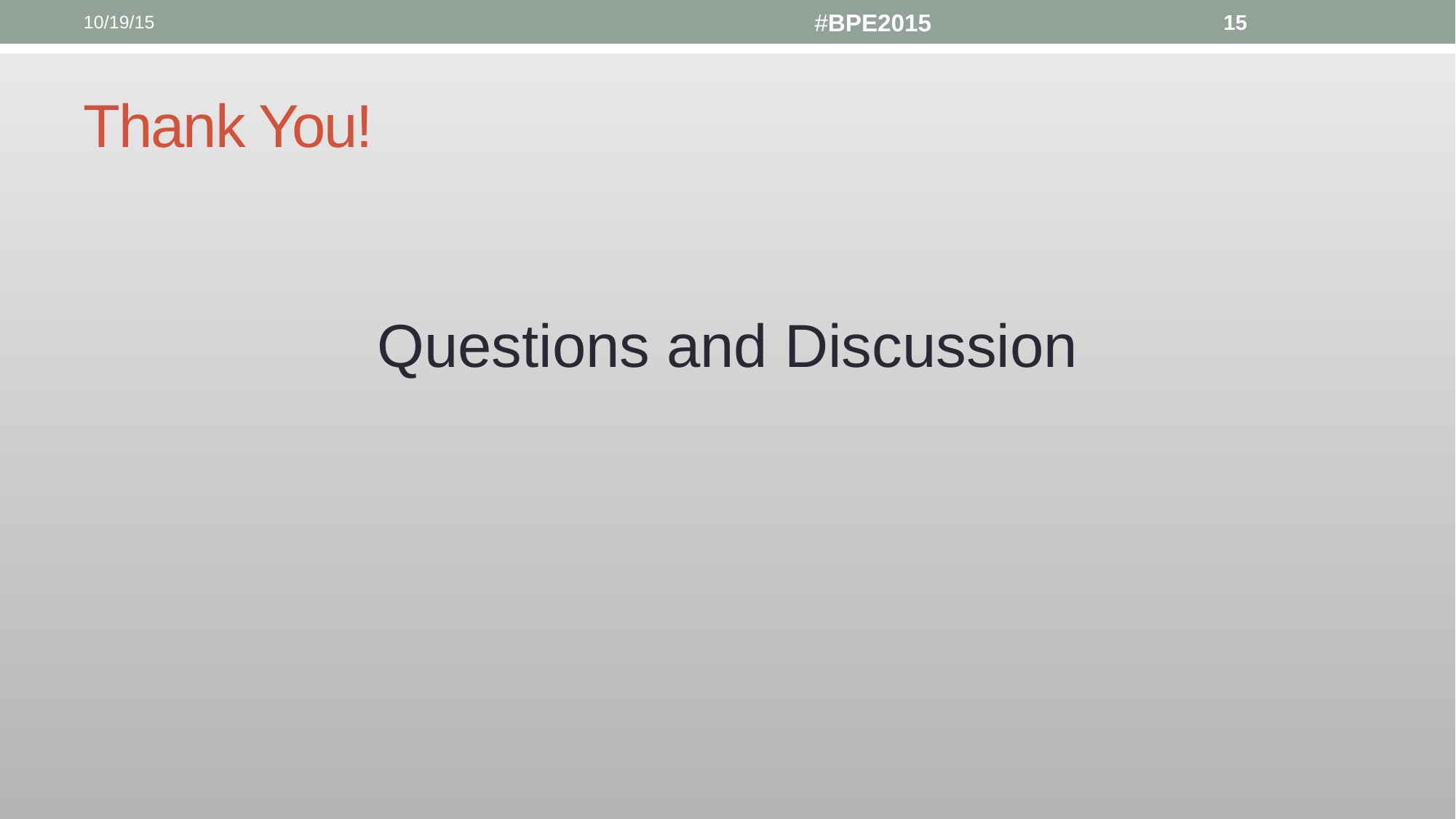

10/19/15
#BPE2015
15
# Thank You!

Questions and Discussion